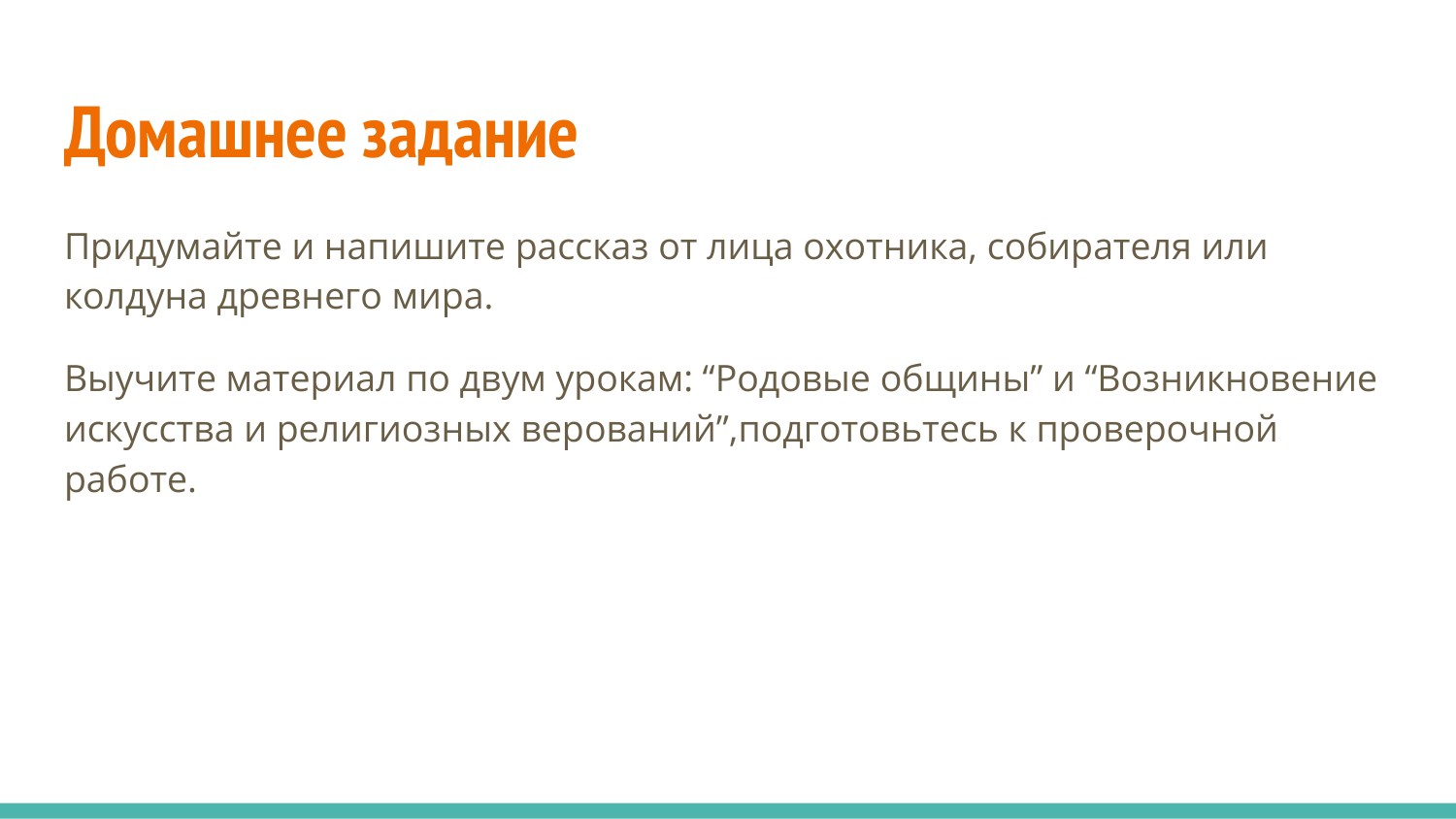

# Домашнее задание
Придумайте и напишите рассказ от лица охотника, собирателя или колдуна древнего мира.
Выучите материал по двум урокам: “Родовые общины” и “Возникновение искусства и религиозных верований”,подготовьтесь к проверочной работе.